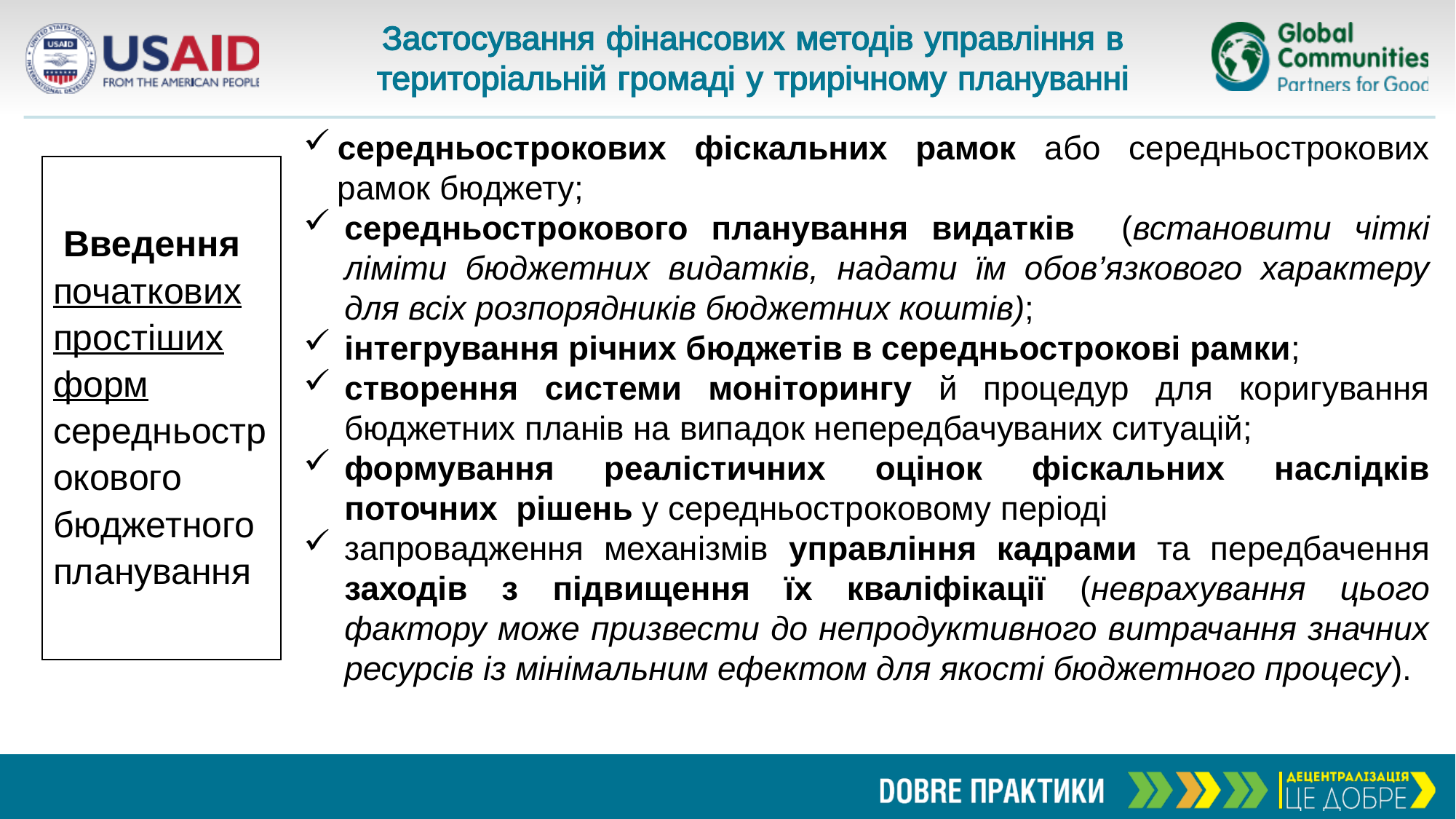

Застосування фінансових методів управління в територіальній громаді у трирічному плануванні
середньострокових фіскальних рамок або середньострокових рамок бюджету;
середньострокового планування видатків  (встановити чіткі ліміти бюджетних видатків, надати їм обов’язкового характеру для всіх розпорядників бюджетних коштів);
інтегрування річних бюджетів в середньострокові рамки;
створення системи моніторингу й процедур для коригування бюджетних планів на випадок непередбачуваних ситуацій;
формування реалістичних оцінок фіскальних наслідків поточних  рішень у середньостроковому періоді
запровадження механізмів управління кадрами та передбачення заходів з підвищення їх кваліфікації (неврахування цього фактору може призвести до непродуктивного витрачання значних ресурсів із мінімальним ефектом для якості бюджетного процесу).

 Введення початкових простіших форм середньострокового бюджетного планування